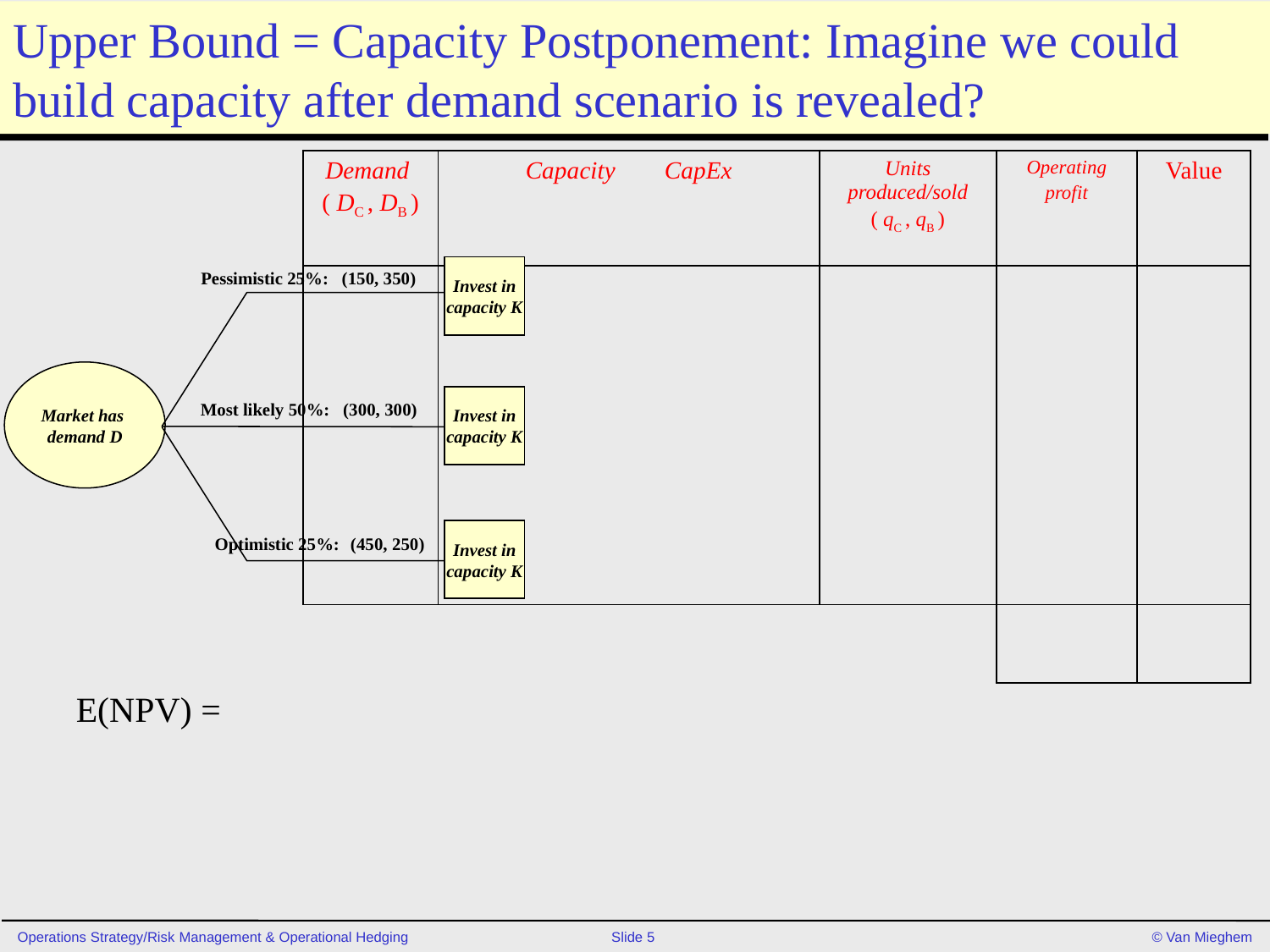

# Upper Bound = Capacity Postponement: Imagine we could build capacity after demand scenario is revealed?
| Demand ( DC , DB ) | Capacity CapEx | Units produced/sold ( qC , qB ) | Operating profit | Value |
| --- | --- | --- | --- | --- |
|  |  |  |  |  |
|  |  |  |  |  |
Invest in
capacity K
Pessimistic 25%:   (150, 350)

Market has
demand D
Invest in
capacity K
Most likely 50%:   (300, 300)

Invest in
capacity K
Optimistic 25%:	  (450, 250)
E(NPV) =